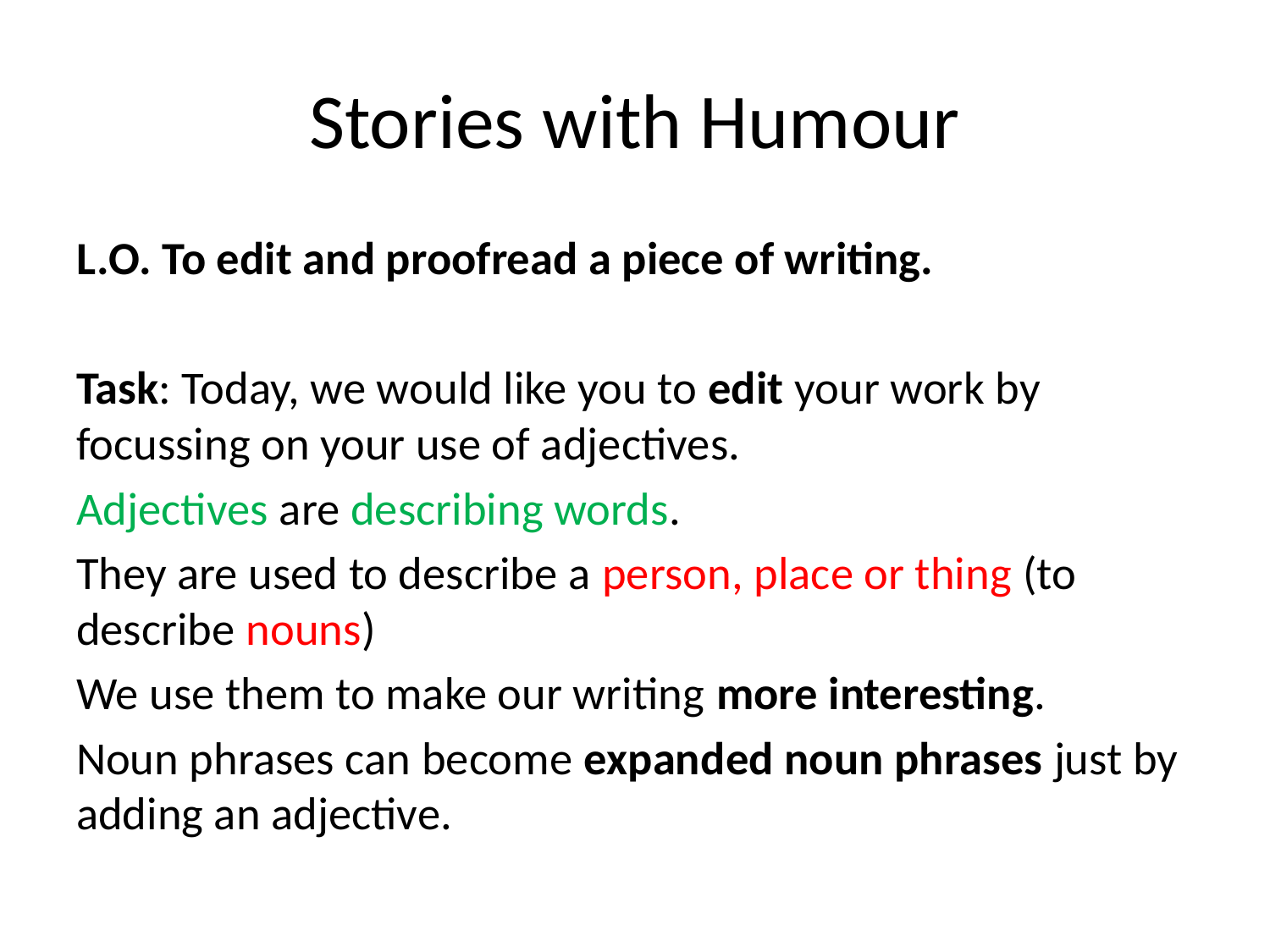

# Stories with Humour
L.O. To edit and proofread a piece of writing.

Task: Today, we would like you to edit your work by focussing on your use of adjectives.
Adjectives are describing words.
They are used to describe a person, place or thing (to describe nouns)
We use them to make our writing more interesting.
Noun phrases can become expanded noun phrases just by adding an adjective.